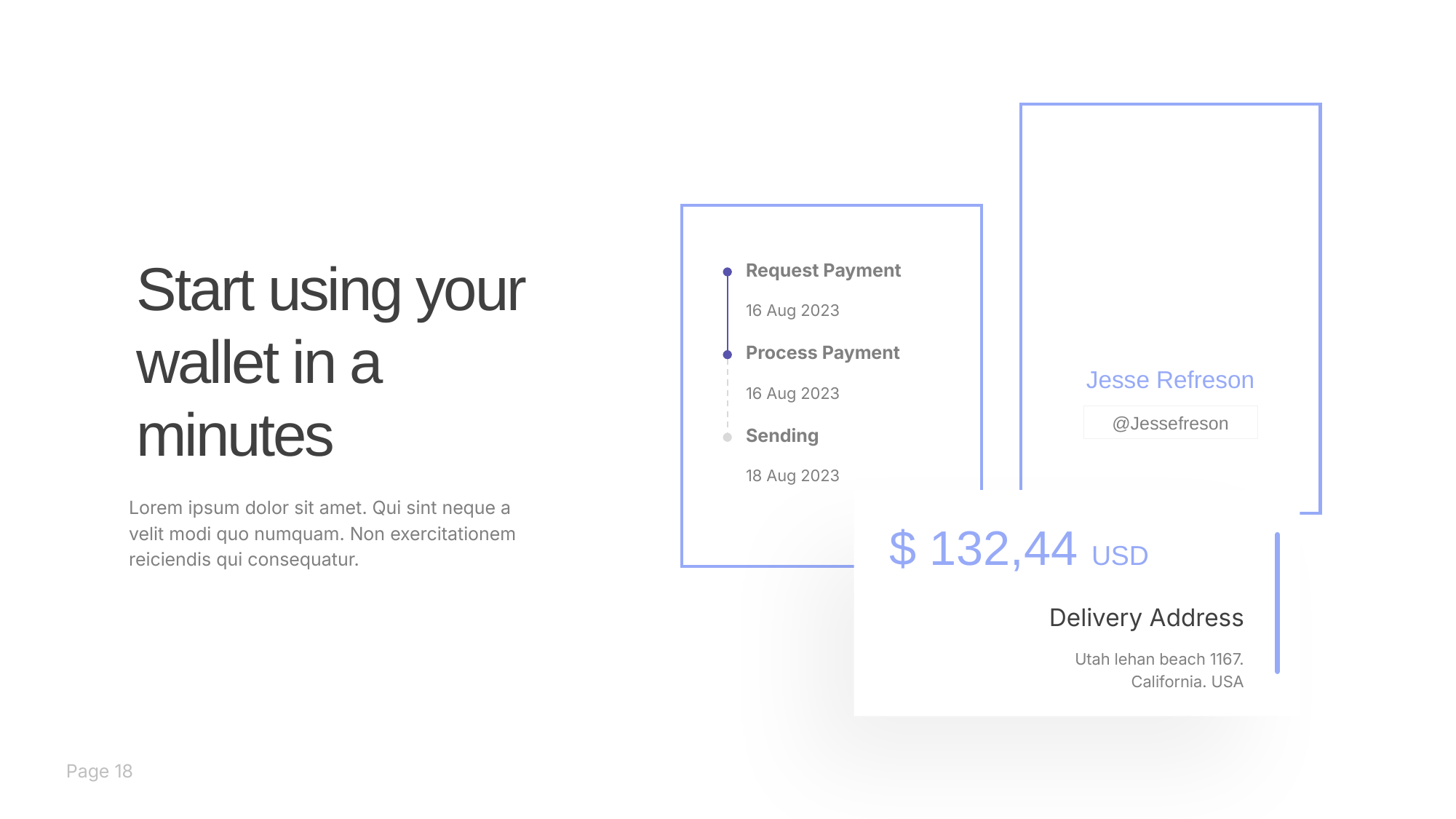

Start using your wallet in a minutes
Request Payment
16 Aug 2023

Process Payment
16 Aug 2023

Jesse Refreson
@Jessefreson
Sending
18 Aug 2023
Lorem ipsum dolor sit amet. Qui sint neque a velit modi quo numquam. Non exercitationem reiciendis qui consequatur.

$ 132,44 USD
Delivery Address
Utah lehan beach 1167.
California. USA